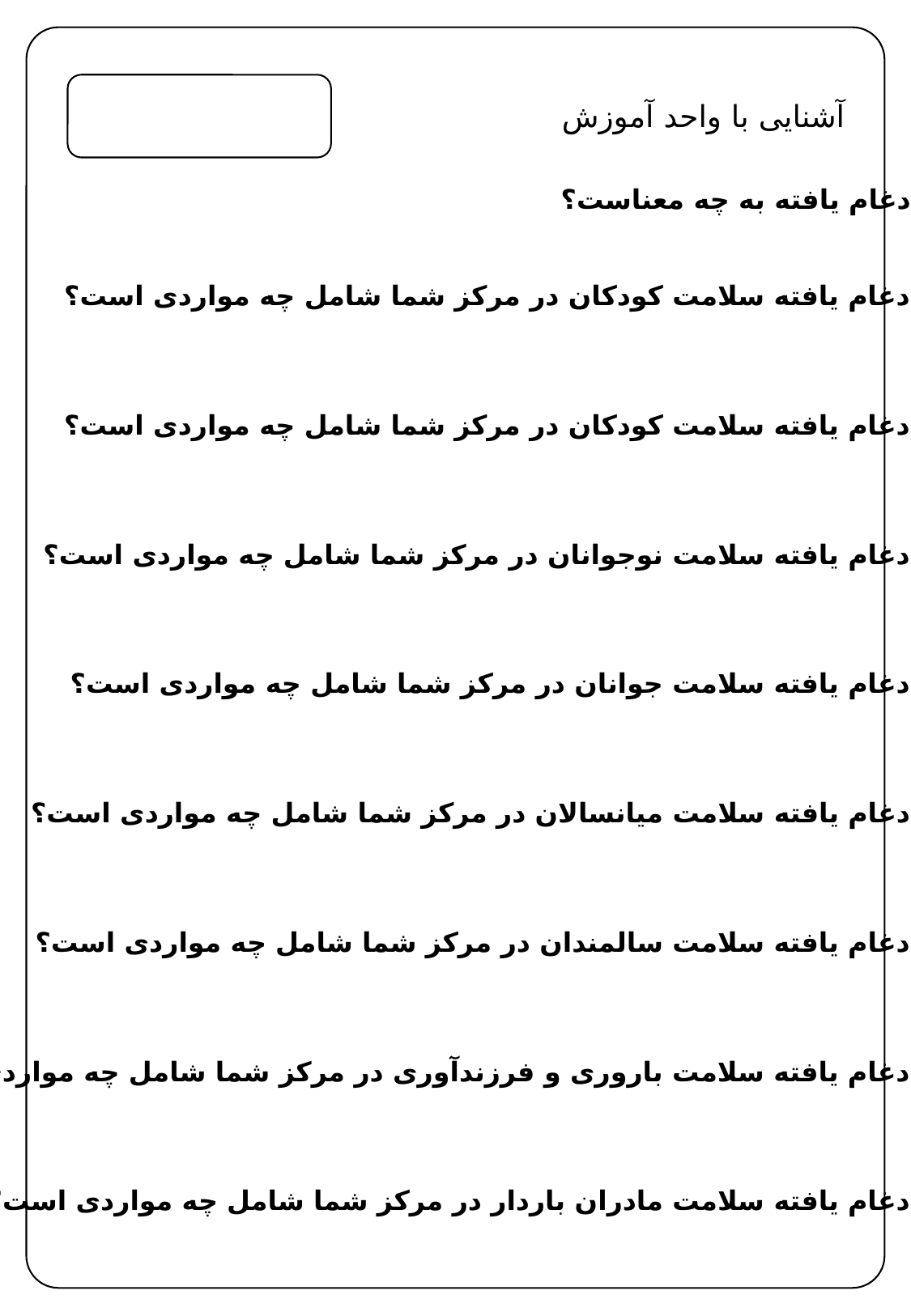

آشنایی با واحد آموزش
مراقبت ادغام یافته به چه معناست؟

مراقبت ادغام یافته سلامت کودکان در مرکز شما شامل چه مواردی است؟

مراقبت ادغام یافته سلامت کودکان در مرکز شما شامل چه مواردی است؟

مراقبت ادغام یافته سلامت نوجوانان در مرکز شما شامل چه مواردی است؟

مراقبت ادغام یافته سلامت جوانان در مرکز شما شامل چه مواردی است؟

مراقبت ادغام یافته سلامت میانسالان در مرکز شما شامل چه مواردی است؟

مراقبت ادغام یافته سلامت سالمندان در مرکز شما شامل چه مواردی است؟

مراقبت ادغام یافته سلامت باروری و فرزندآوری در مرکز شما شامل چه مواردی است؟

مراقبت ادغام یافته سلامت مادران باردار در مرکز شما شامل چه مواردی است؟